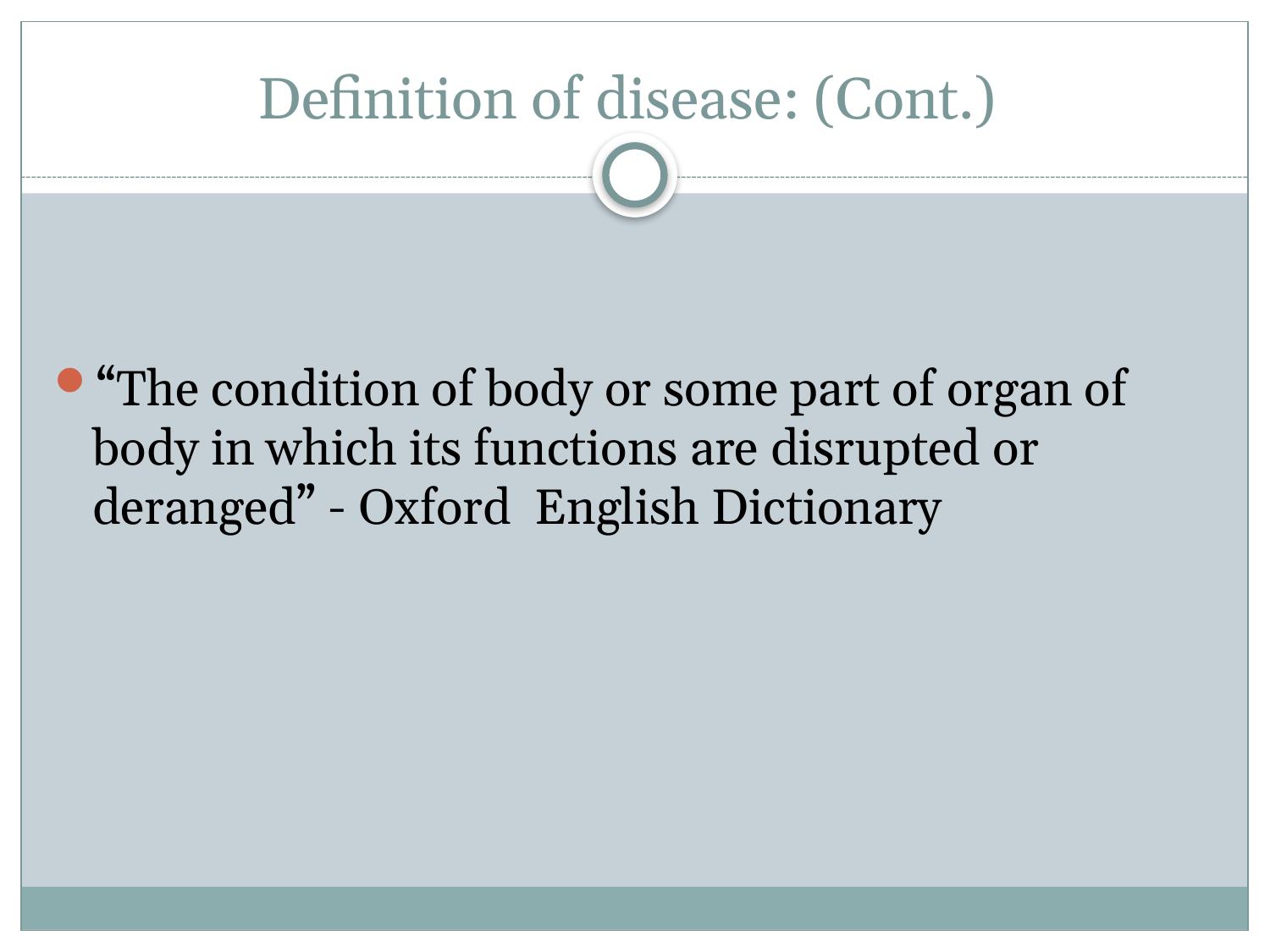

# Definition of disease: (Cont.)

“The condition of body or some part of organ of body in which its functions are disrupted or deranged” - Oxford  English Dictionary